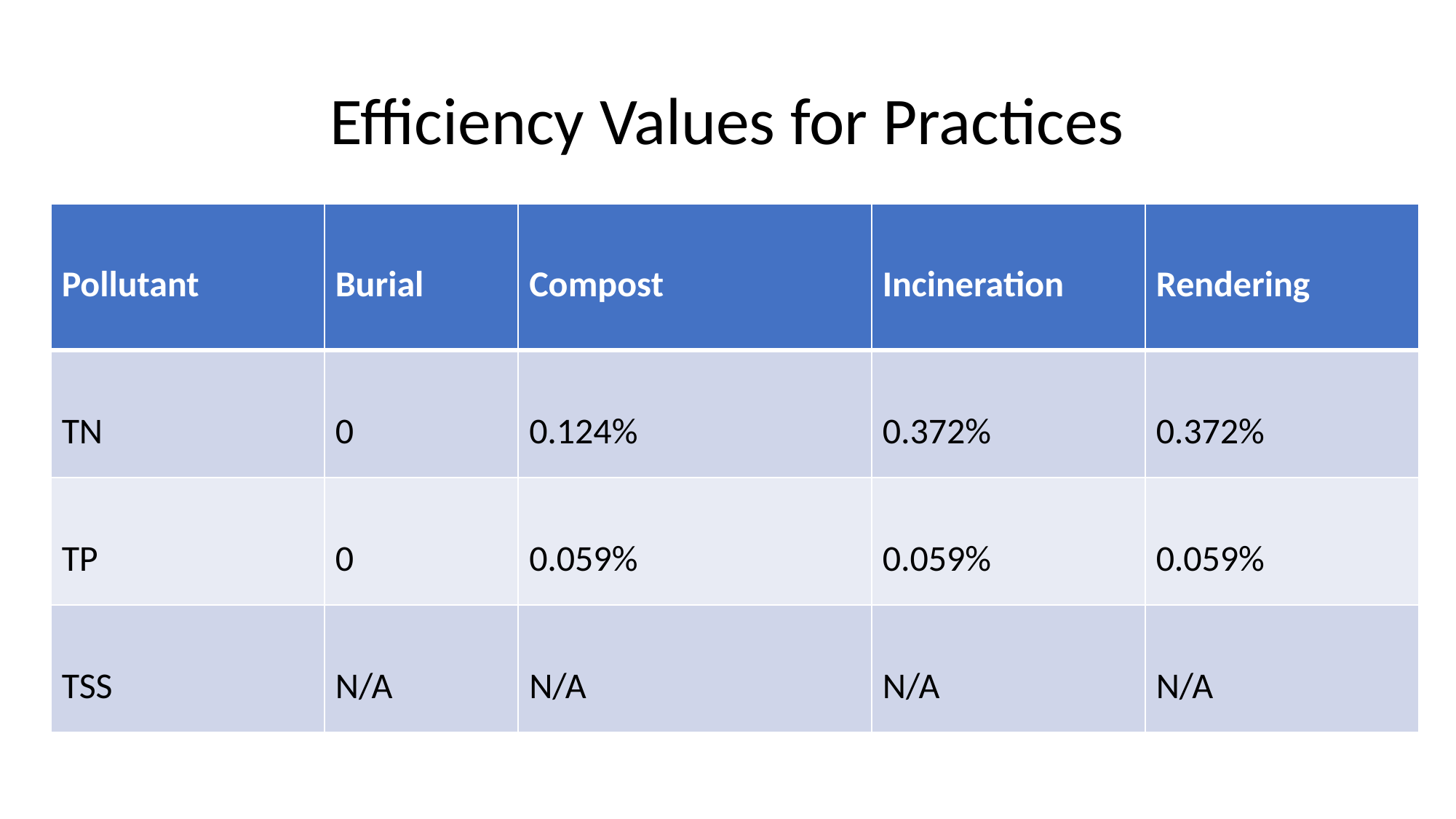

# Efficiency Values for Practices
|  |  |  |  |  |
| --- | --- | --- | --- | --- |
|  |  |  |  |  |
|  |  |  |  |  |
|  |  |  |  |  |
| Pollutant | Burial | Compost | Incineration | Rendering |
| --- | --- | --- | --- | --- |
| TN | 0 | 0.124% | 0.372% | 0.372% |
| TP | 0 | 0.059% | 0.059% | 0.059% |
| TSS | N/A | N/A | N/A | N/A |